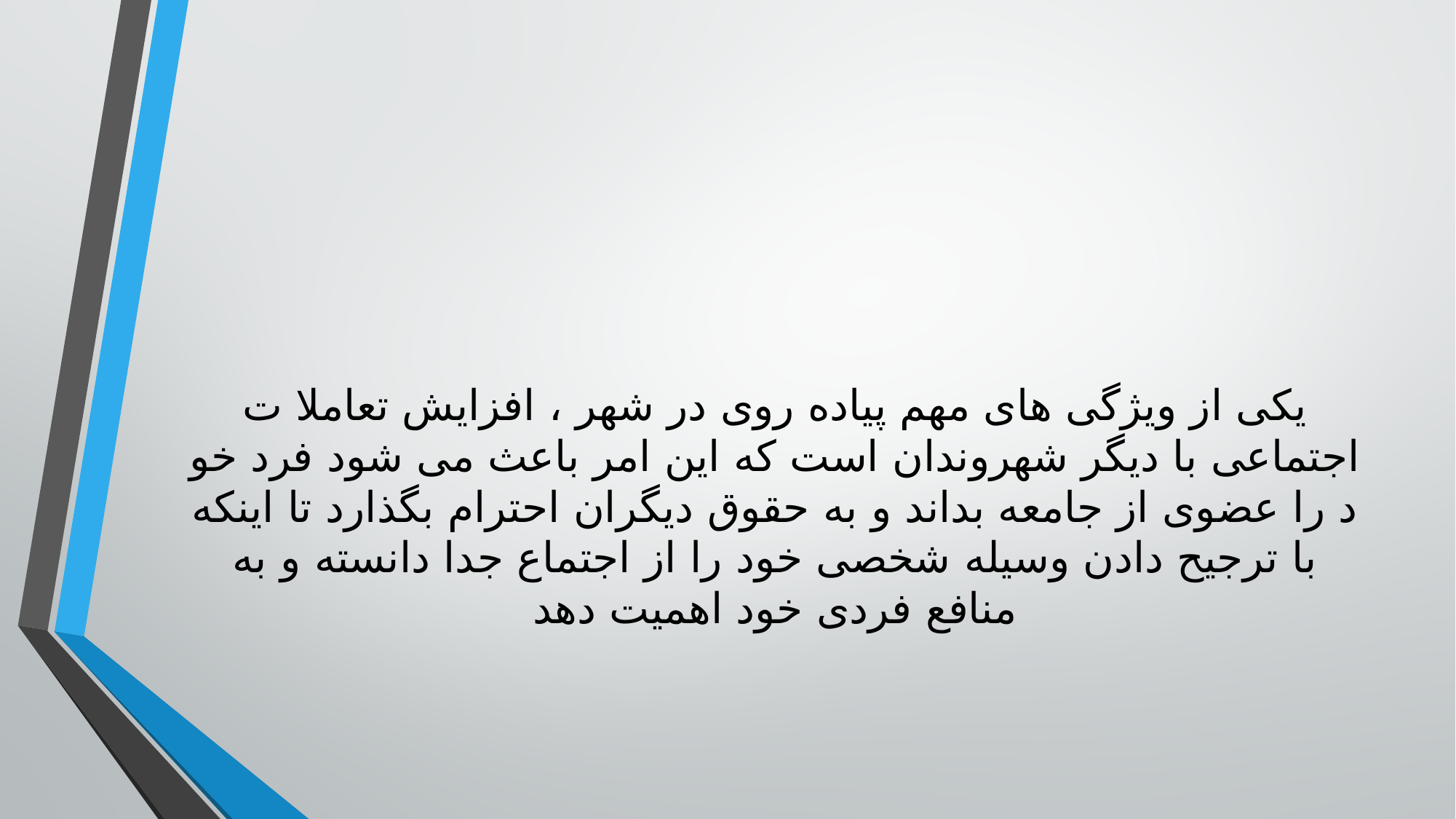

یکی از ویژگی های مهم پیاده روی در شهر ، افزایش تعاملا ت اجتماعی با دیگر شهروندان است که این امر باعث می شود فرد خو د را عضوی از جامعه بداند و به حقوق دیگران احترام بگذارد تا اینکه با ترجیح دادن وسیله شخصی خود را از اجتماع جدا دانسته و به منافع فردی خود اهمیت دهد